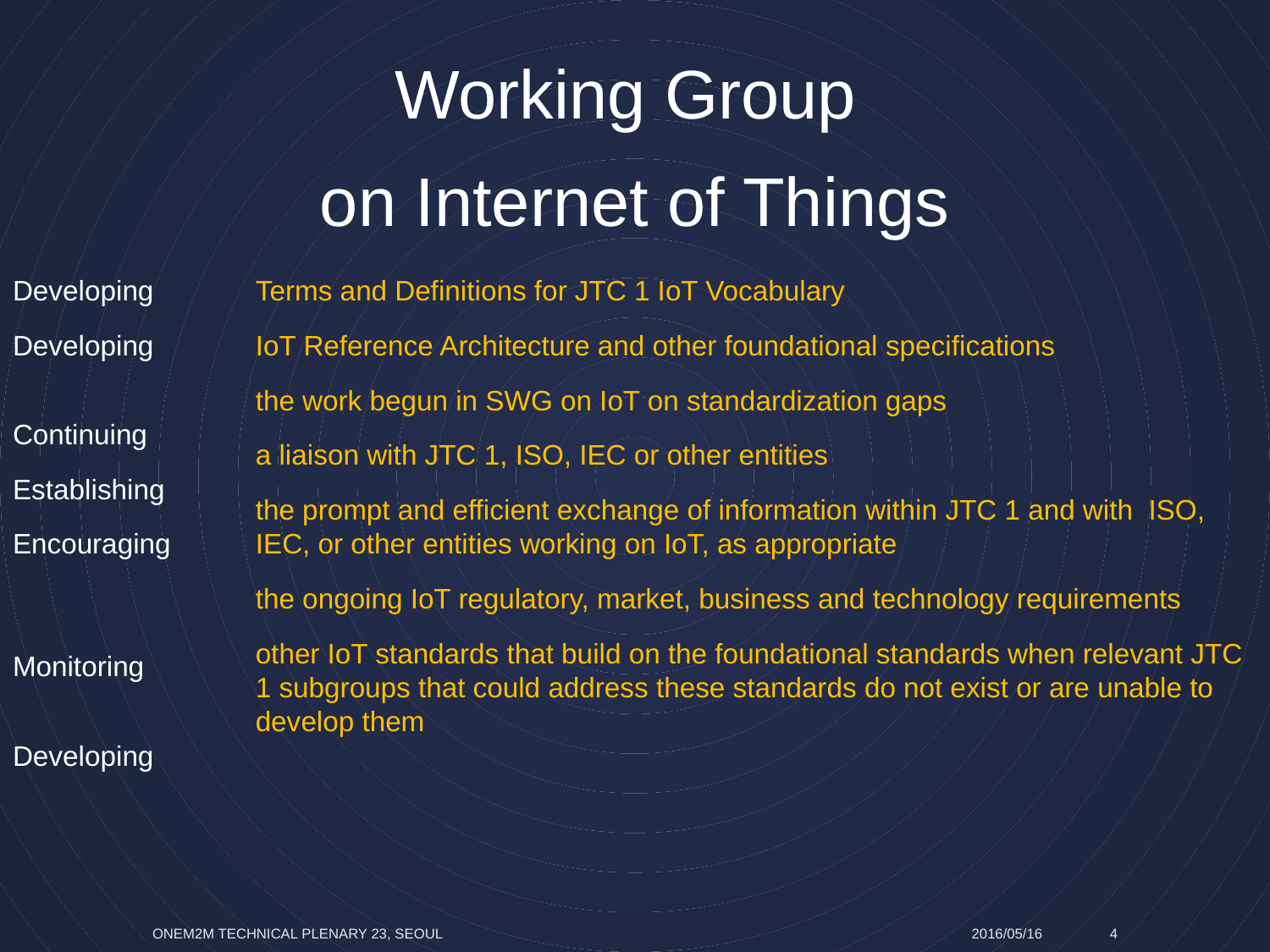

# Working Group on Internet of Things
Developing

Developing

Continuing

Establishing

Encouraging

Monitoring

Developing
Terms and Definitions for JTC 1 IoT Vocabulary

IoT Reference Architecture and other foundational specifications

the work begun in SWG on IoT on standardization gaps

a liaison with JTC 1, ISO, IEC or other entities

the prompt and efficient exchange of information within JTC 1 and with  ISO, IEC, or other entities working on IoT, as appropriate

the ongoing IoT regulatory, market, business and technology requirements

other IoT standards that build on the foundational standards when relevant JTC 1 subgroups that could address these standards do not exist or are unable to develop them

oneM2M Technical Plenary 23, SEOUL
2016/05/16
4